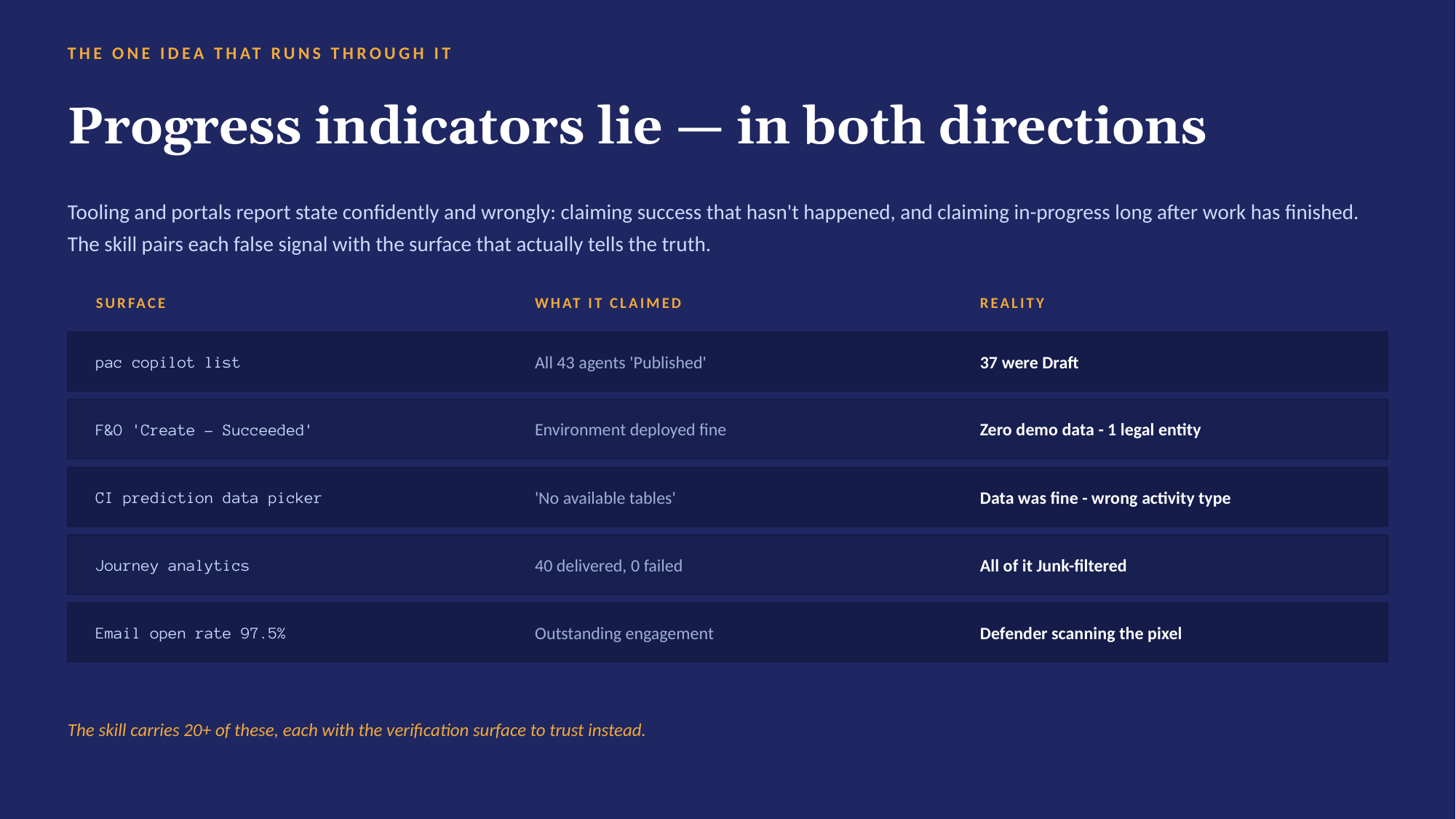

THE ONE IDEA THAT RUNS THROUGH IT
Progress indicators lie — in both directions
Tooling and portals report state confidently and wrongly: claiming success that hasn't happened, and claiming in-progress long after work has finished. The skill pairs each false signal with the surface that actually tells the truth.
SURFACE
WHAT IT CLAIMED
REALITY

pac copilot list
All 43 agents 'Published'
37 were Draft

F&O 'Create - Succeeded'
Environment deployed fine
Zero demo data - 1 legal entity

CI prediction data picker
'No available tables'
Data was fine - wrong activity type

Journey analytics
40 delivered, 0 failed
All of it Junk-filtered

Email open rate 97.5%
Outstanding engagement
Defender scanning the pixel
The skill carries 20+ of these, each with the verification surface to trust instead.